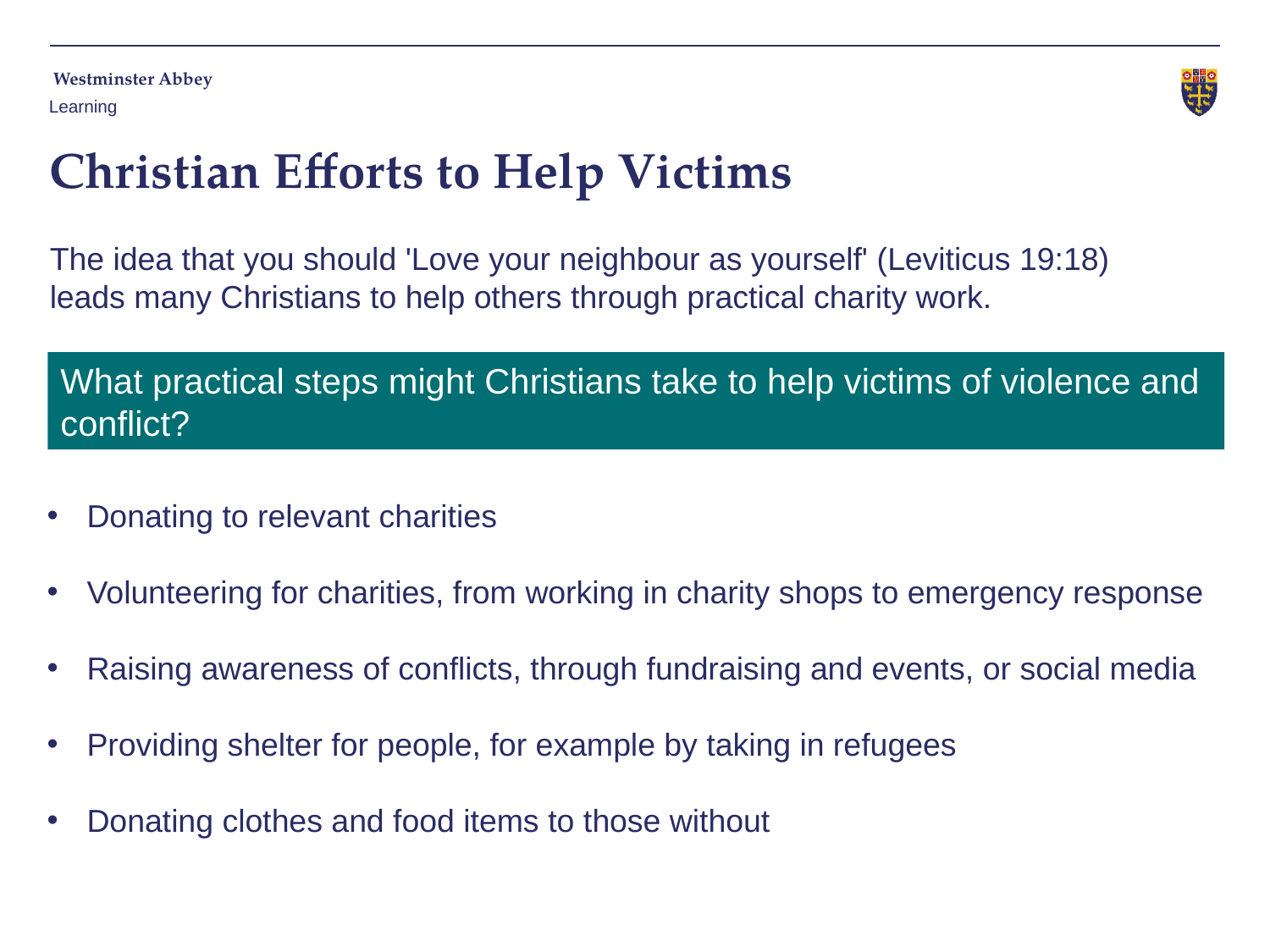

Learning
Christian Efforts to Help Victims
The idea that you should 'Love your neighbour as yourself' (Leviticus 19:18) leads many Christians to help others through practical charity work.

What practical steps might Christians take to help victims of violence and conflict?

Donating to relevant charities
Volunteering for charities, from working in charity shops to emergency response
Raising awareness of conflicts, through fundraising and events, or social media
Providing shelter for people, for example by taking in refugees
Donating clothes and food items to those without